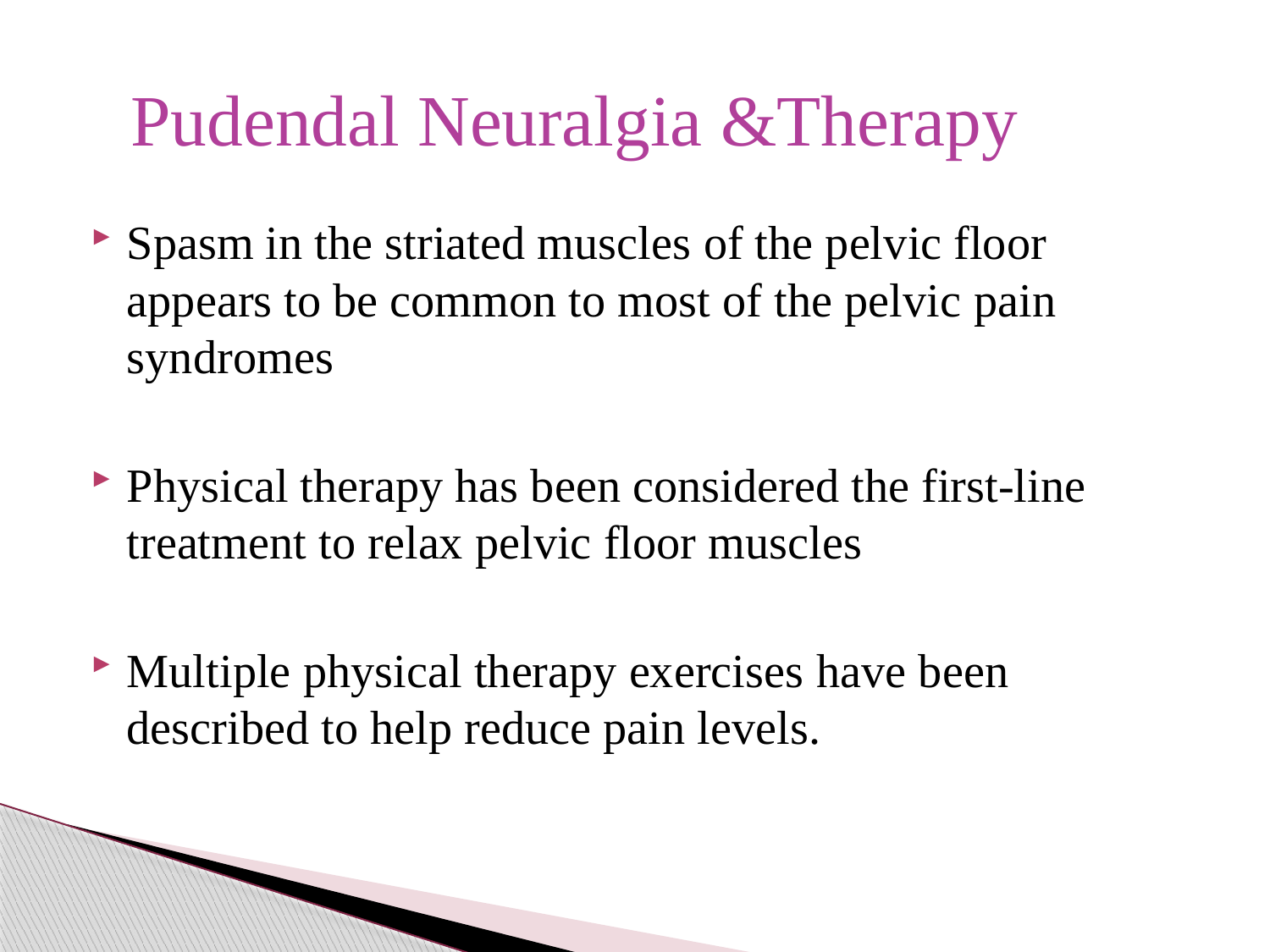

# Pudendal Neuralgia &Therapy
Spasm in the striated muscles of the pelvic floor appears to be common to most of the pelvic pain syndromes

Physical therapy has been considered the first-line treatment to relax pelvic floor muscles

Multiple physical therapy exercises have been described to help reduce pain levels.